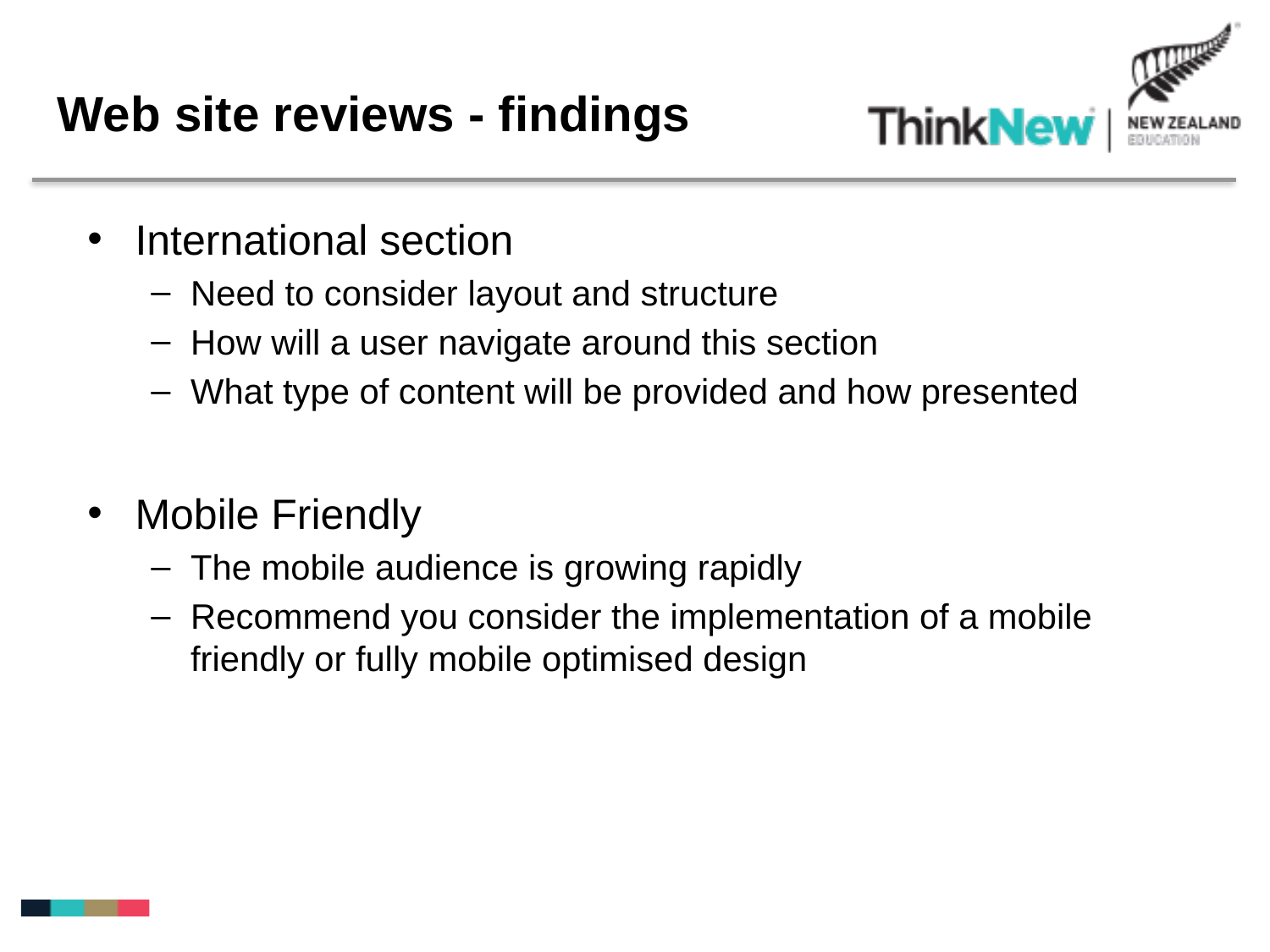

Web site reviews - findings
International section
Need to consider layout and structure
How will a user navigate around this section
What type of content will be provided and how presented

Mobile Friendly
The mobile audience is growing rapidly
Recommend you consider the implementation of a mobile friendly or fully mobile optimised design